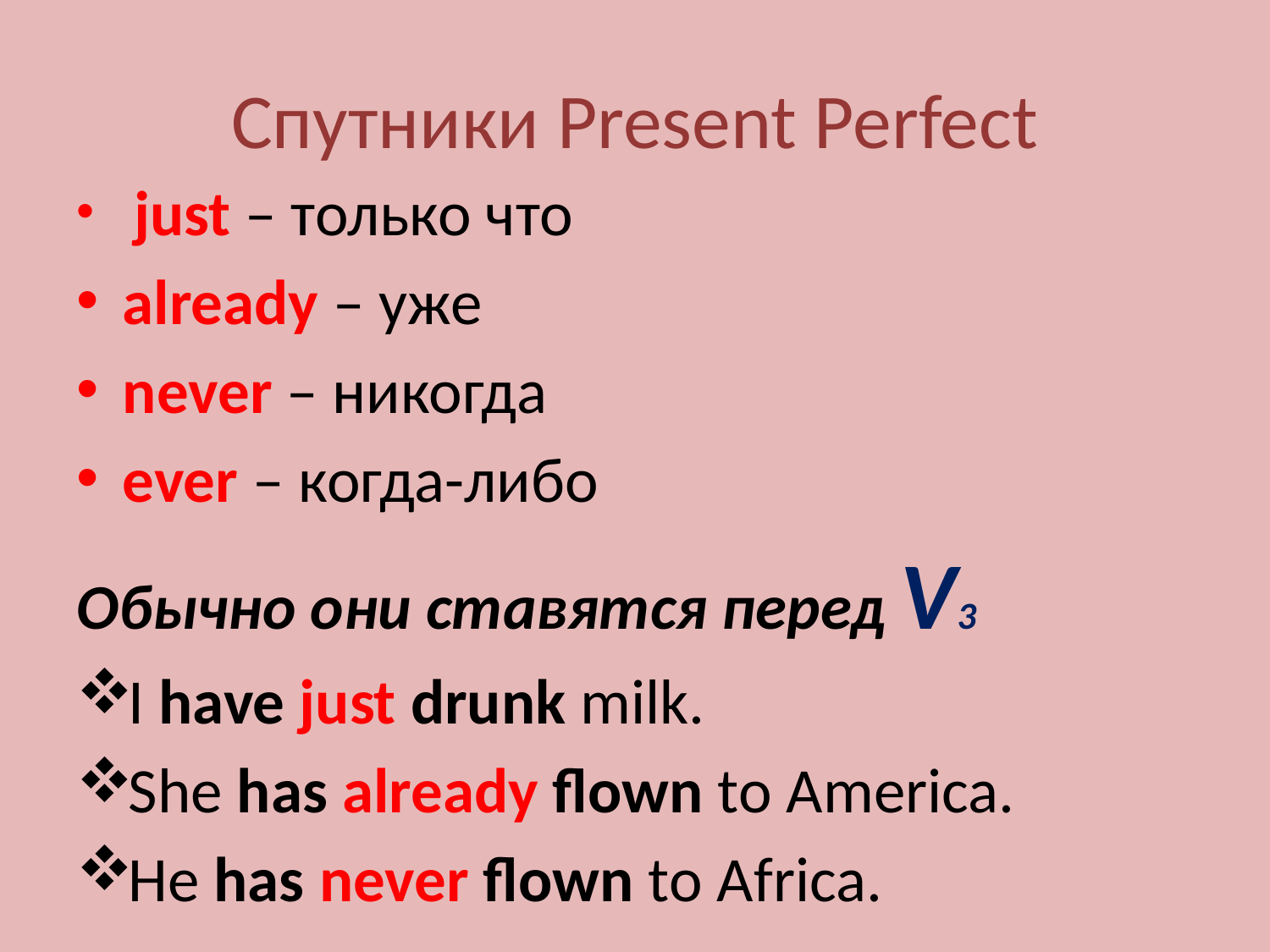

# Спутники Present Perfect
 just – только что
already – уже
never – никогда
ever – когда-либо
Обычно они ставятся перед V3
I have just drunk milk.
She has already flown to America.
He has never flown to Africa.